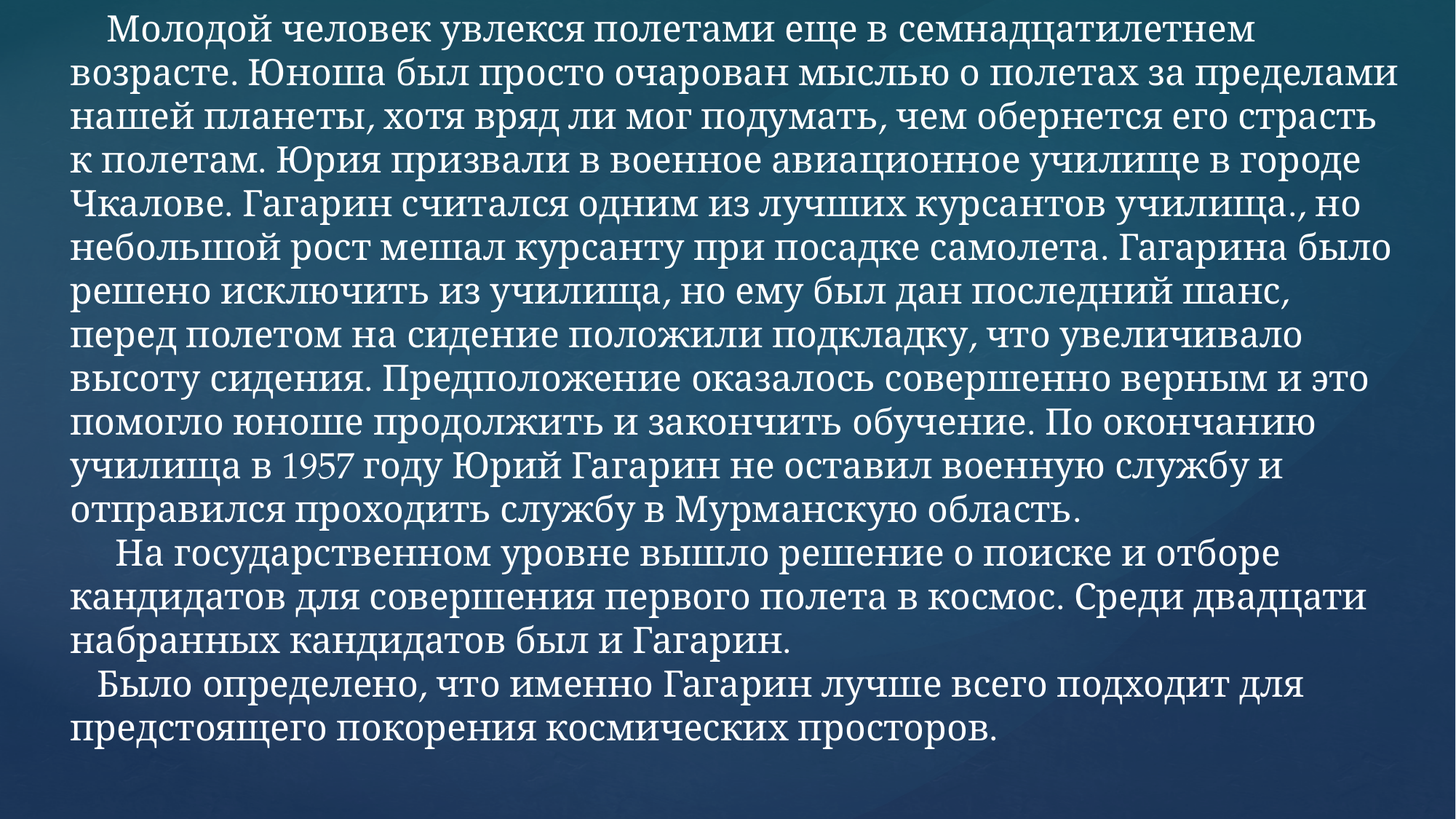

Молодой человек увлекся полетами еще в семнадцатилетнем возрасте. Юноша был просто очарован мыслью о полетах за пределами нашей планеты, хотя вряд ли мог подумать, чем обернется его страсть к полетам. Юрия призвали в военное авиационное училище в городе Чкалове. Гагарин считался одним из лучших курсантов училища., но небольшой рост мешал курсанту при посадке самолета. Гагарина было решено исключить из училища, но ему был дан последний шанс, перед полетом на сидение положили подкладку, что увеличивало высоту сидения. Предположение оказалось совершенно верным и это помогло юноше продолжить и закончить обучение. По окончанию училища в 1957 году Юрий Гагарин не оставил военную службу и отправился проходить службу в Мурманскую область.
     На государственном уровне вышло решение о поиске и отборе кандидатов для совершения первого полета в космос. Среди двадцати набранных кандидатов был и Гагарин.
   Было определено, что именно Гагарин лучше всего подходит для предстоящего покорения космических просторов.